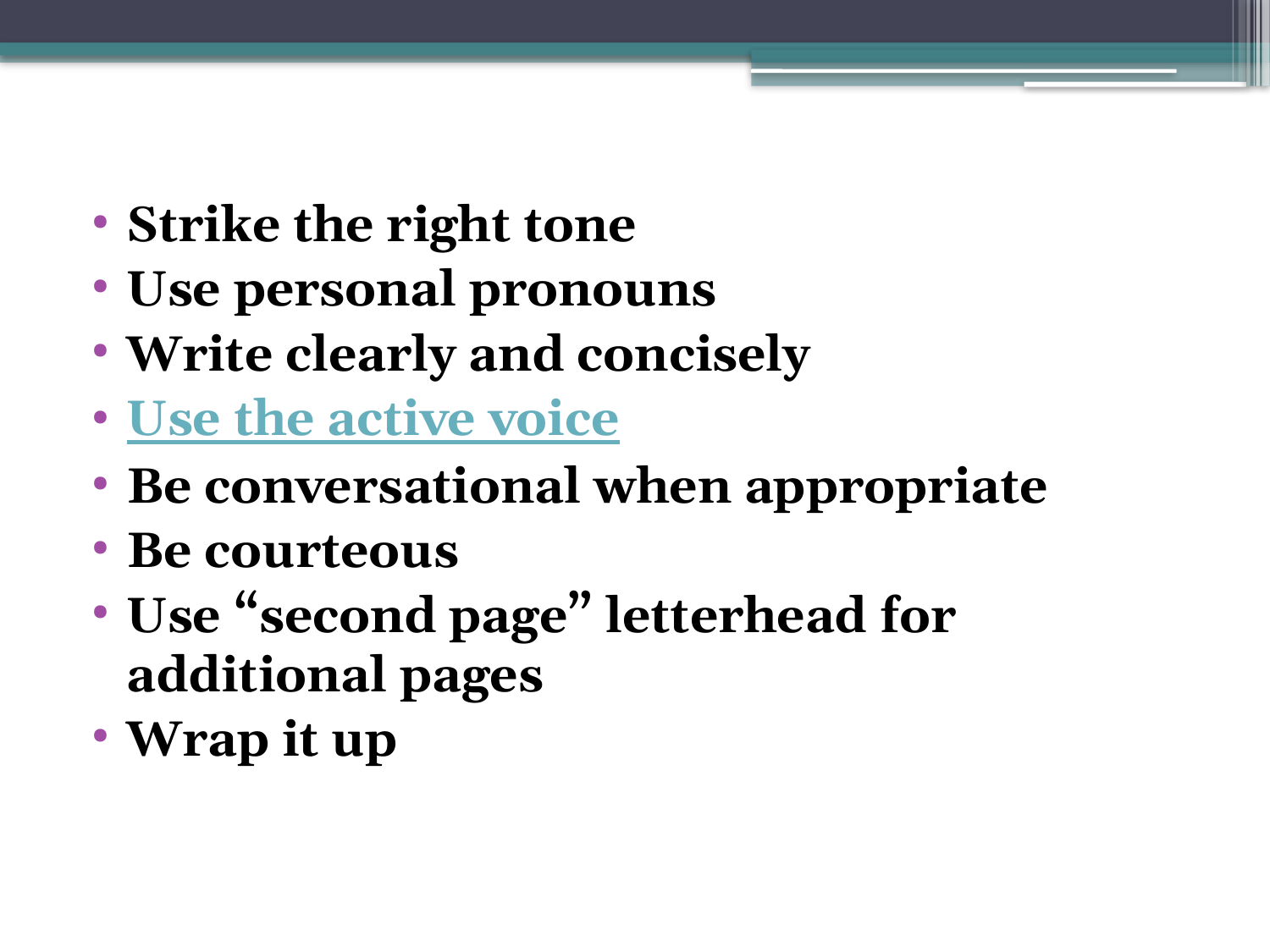

#
Strike the right tone
Use personal pronouns
Write clearly and concisely
Use the active voice
Be conversational when appropriate
Be courteous
Use “second page” letterhead for additional pages
Wrap it up